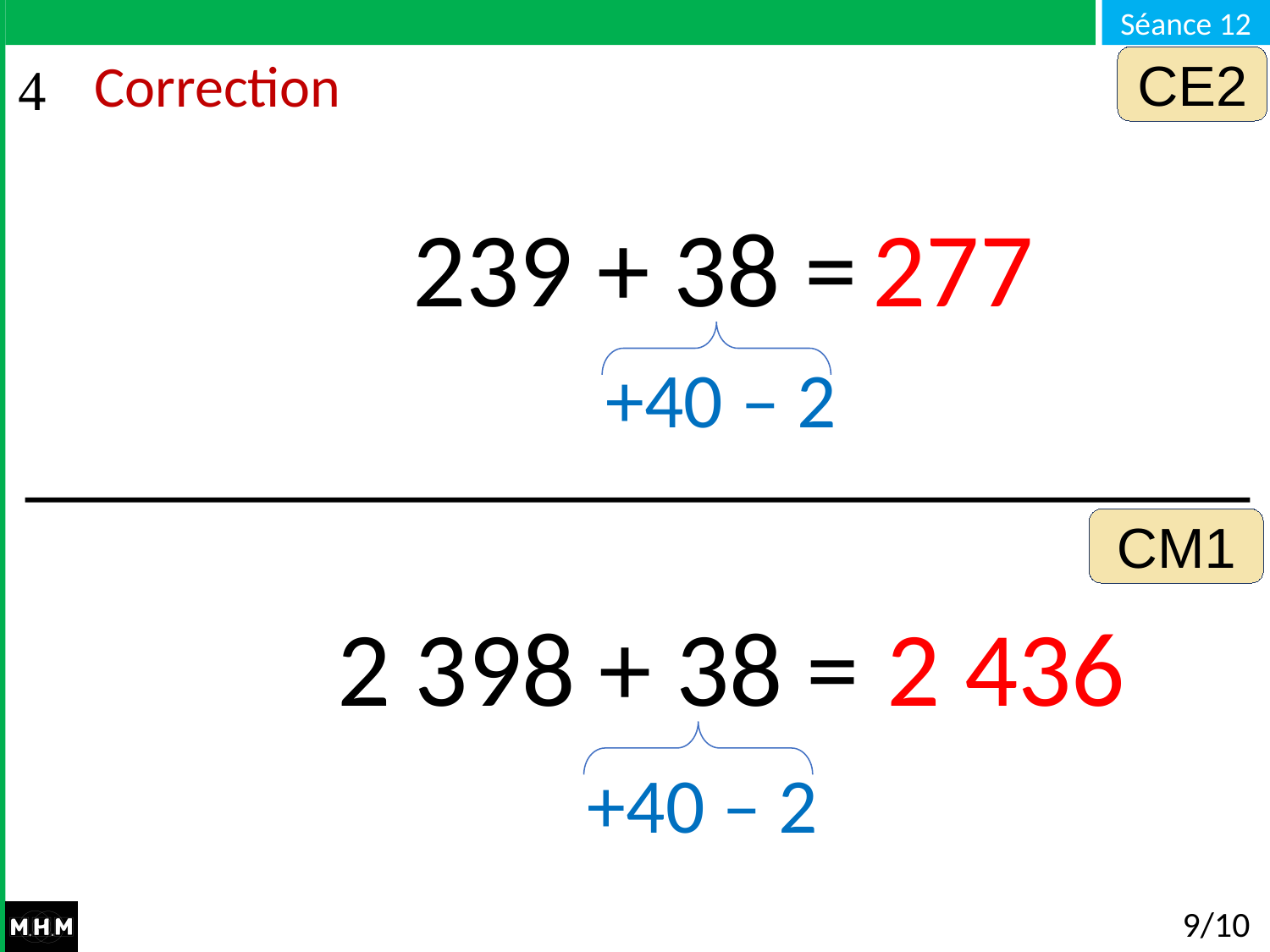

CE2
# Correction
239 + 38 =
277

+40 – 2

CM1
2 398 + 38 =
2 436

+40 – 2
9/10